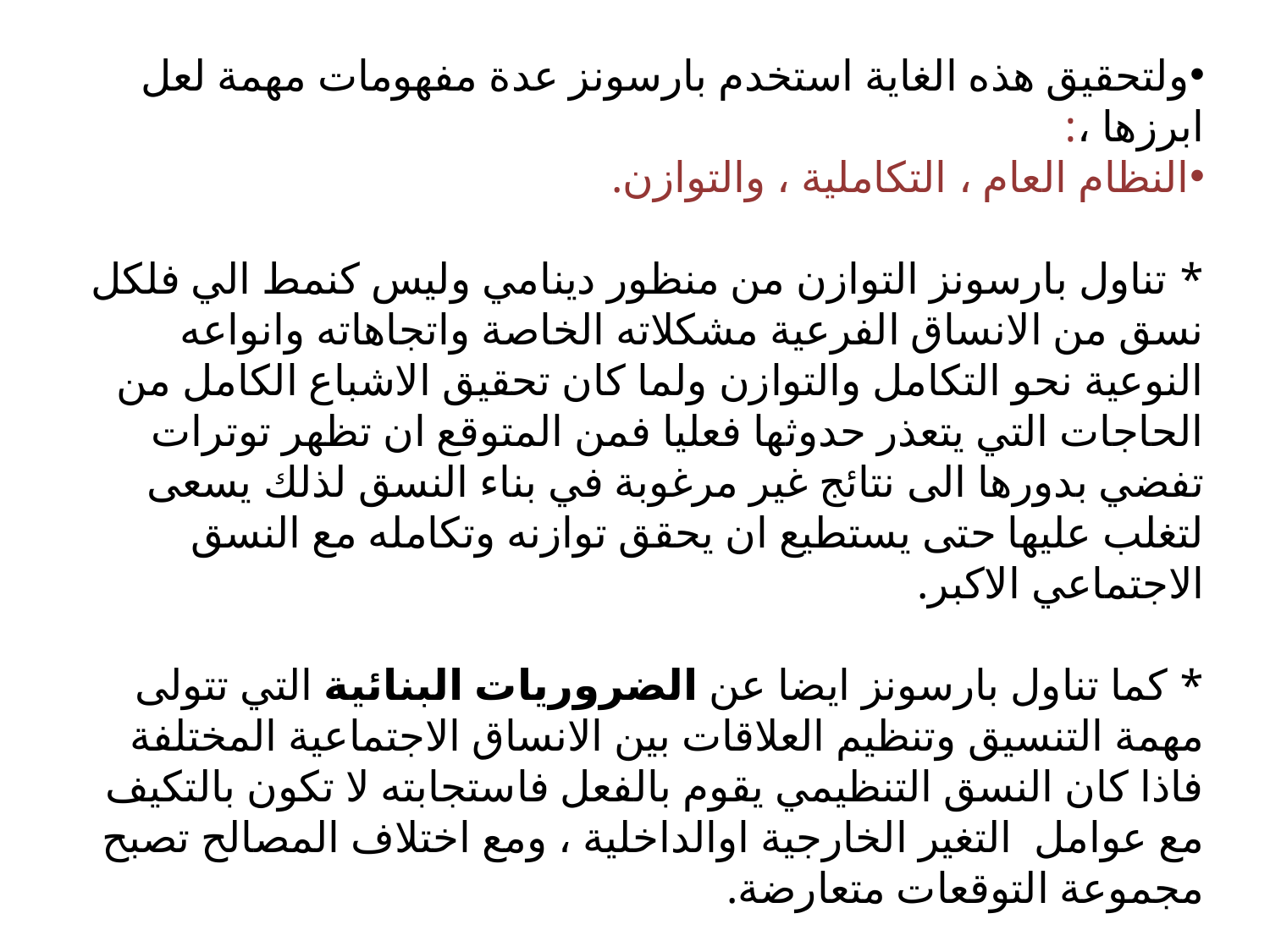

ولتحقيق هذه الغاية استخدم بارسونز عدة مفهومات مهمة لعل ابرزها ،:
النظام العام ، التكاملية ، والتوازن.

* تناول بارسونز التوازن من منظور دينامي وليس كنمط الي فلكل نسق من الانساق الفرعية مشكلاته الخاصة واتجاهاته وانواعه النوعية نحو التكامل والتوازن ولما كان تحقيق الاشباع الكامل من الحاجات التي يتعذر حدوثها فعليا فمن المتوقع ان تظهر توترات تفضي بدورها الى نتائج غير مرغوبة في بناء النسق لذلك يسعى لتغلب عليها حتى يستطيع ان يحقق توازنه وتكامله مع النسق الاجتماعي الاكبر.

* كما تناول بارسونز ايضا عن الضروريات البنائية التي تتولى مهمة التنسيق وتنظيم العلاقات بين الانساق الاجتماعية المختلفة فاذا كان النسق التنظيمي يقوم بالفعل فاستجابته لا تكون بالتكيف مع عوامل  التغير الخارجية اوالداخلية ، ومع اختلاف المصالح تصبح مجموعة التوقعات متعارضة.